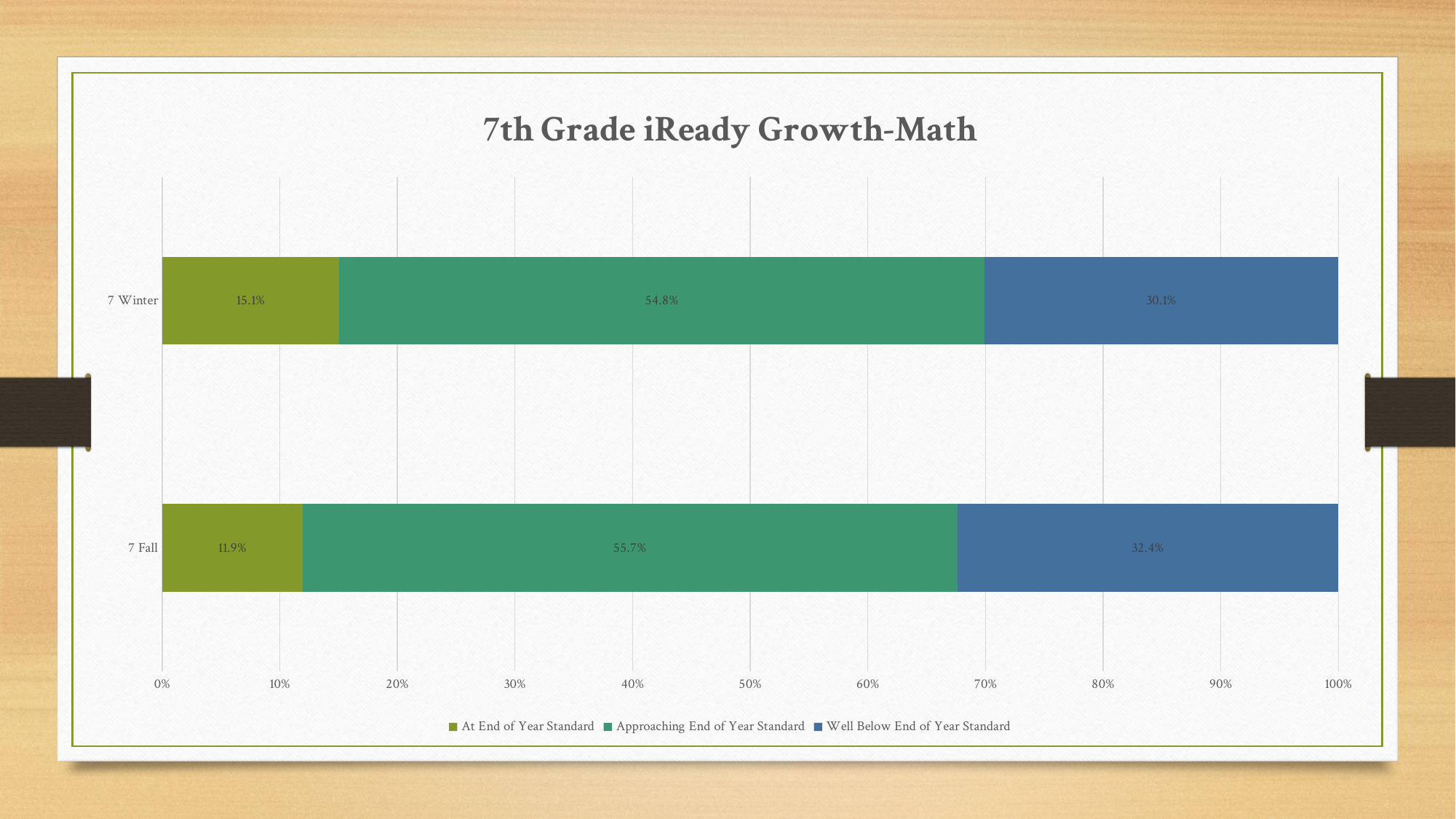

### Chart: 7th Grade iReady Growth-Math

| Category | At End of Year Standard | Approaching End of Year Standard | Well Below End of Year Standard |
|---|---|---|---|
| 7 Fall | 0.11931818181818182 | 0.5568181818181818 | 0.32386363636363635 |
| 7 Winter | 0.15053763440860216 | 0.5483870967741935 | 0.3010752688172043 |